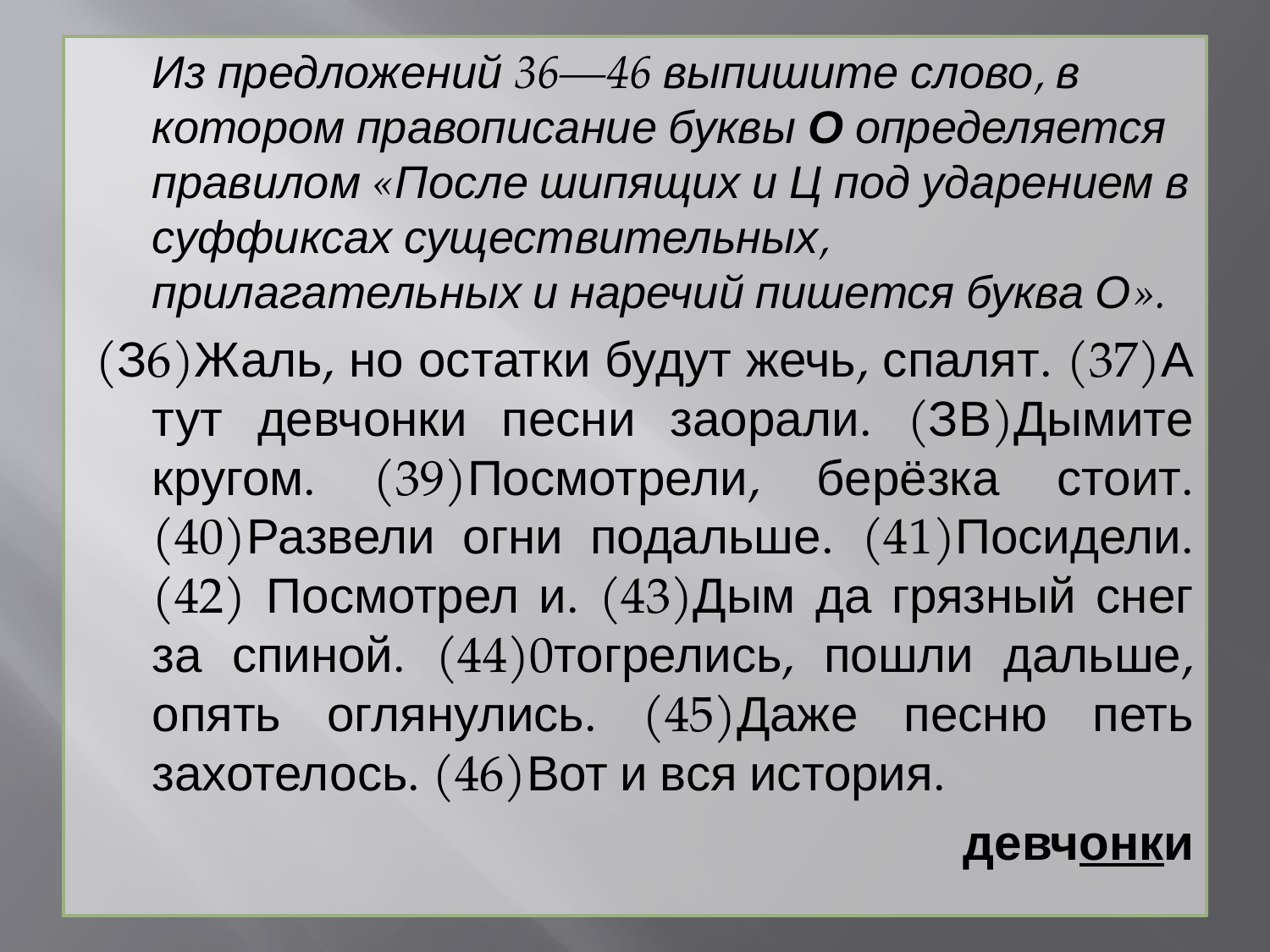

Из предложений 36—46 выпишите слово, в котором правописание буквы О определяется правилом «После шипящих и Ц под ударением в суффиксах существительных, прилагательных и наречий пишется буква О».
(З6)Жаль, но остатки будут жечь, спалят. (37)А тут девчонки песни заорали. (ЗВ)Дымите кругом. (39)Посмотрели, берёзка стоит. (40)Развели огни подальше. (41)Посидели. (42) Посмотрел и. (43)Дым да грязный снег за спиной. (44)0тогрелись, пошли дальше, опять оглянулись. (45)Даже песню петь захотелось. (46)Вот и вся история.
девчонки